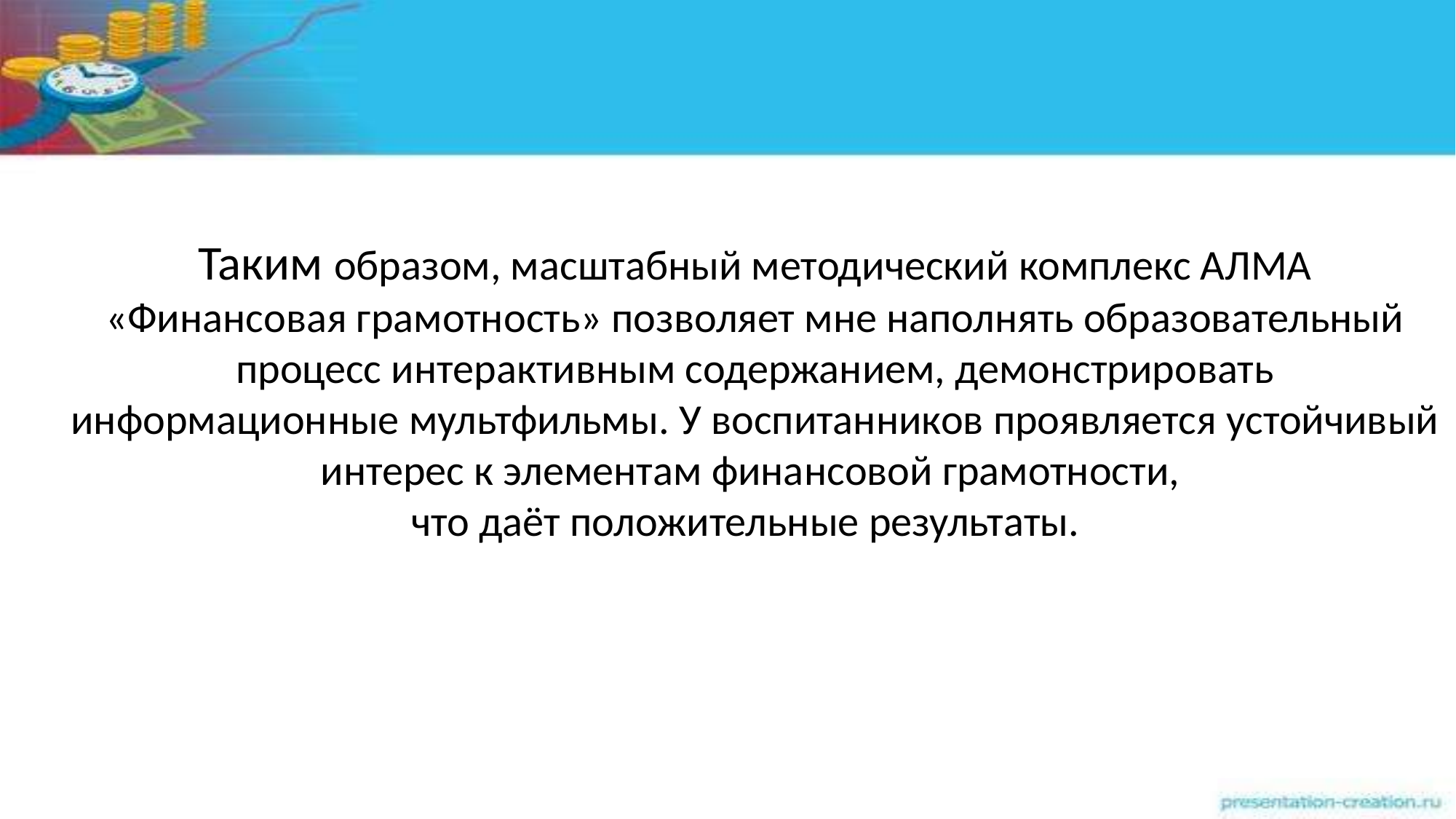

Таким образом, масштабный методический комплекс АЛМА
«Финансовая грамотность» позволяет мне наполнять образовательный процесс интерактивным содержанием, демонстрировать
информационные мультфильмы. У воспитанников проявляется устойчивый интерес к элементам финансовой грамотности,
что даёт положительные результаты.